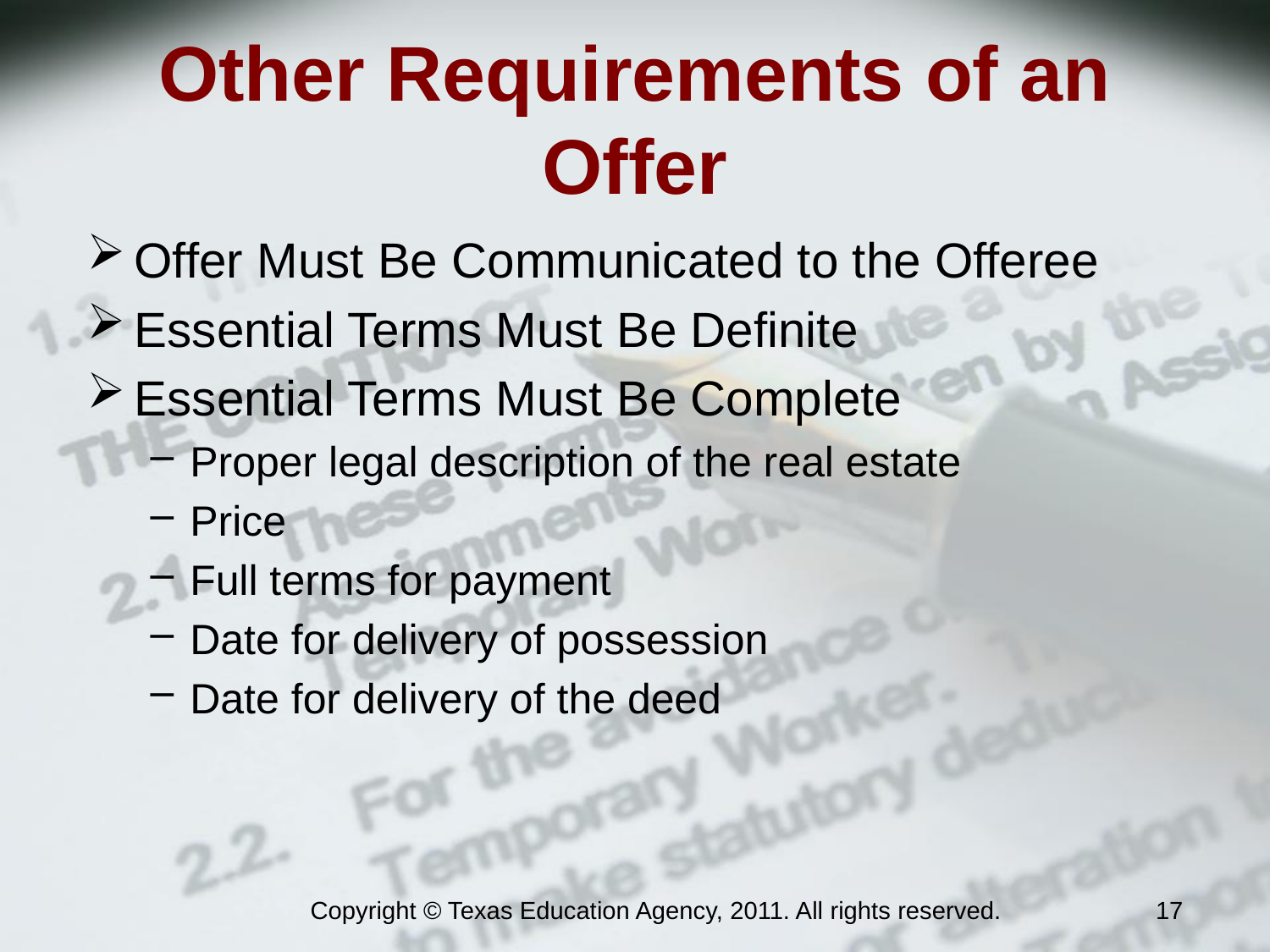

Other Requirements of an Offer
Offer Must Be Communicated to the Offeree
Essential Terms Must Be Definite
Essential Terms Must Be Complete
Proper legal description of the real estate
Price
Full terms for payment
Date for delivery of possession
Date for delivery of the deed
Copyright © Texas Education Agency, 2011. All rights reserved.
17